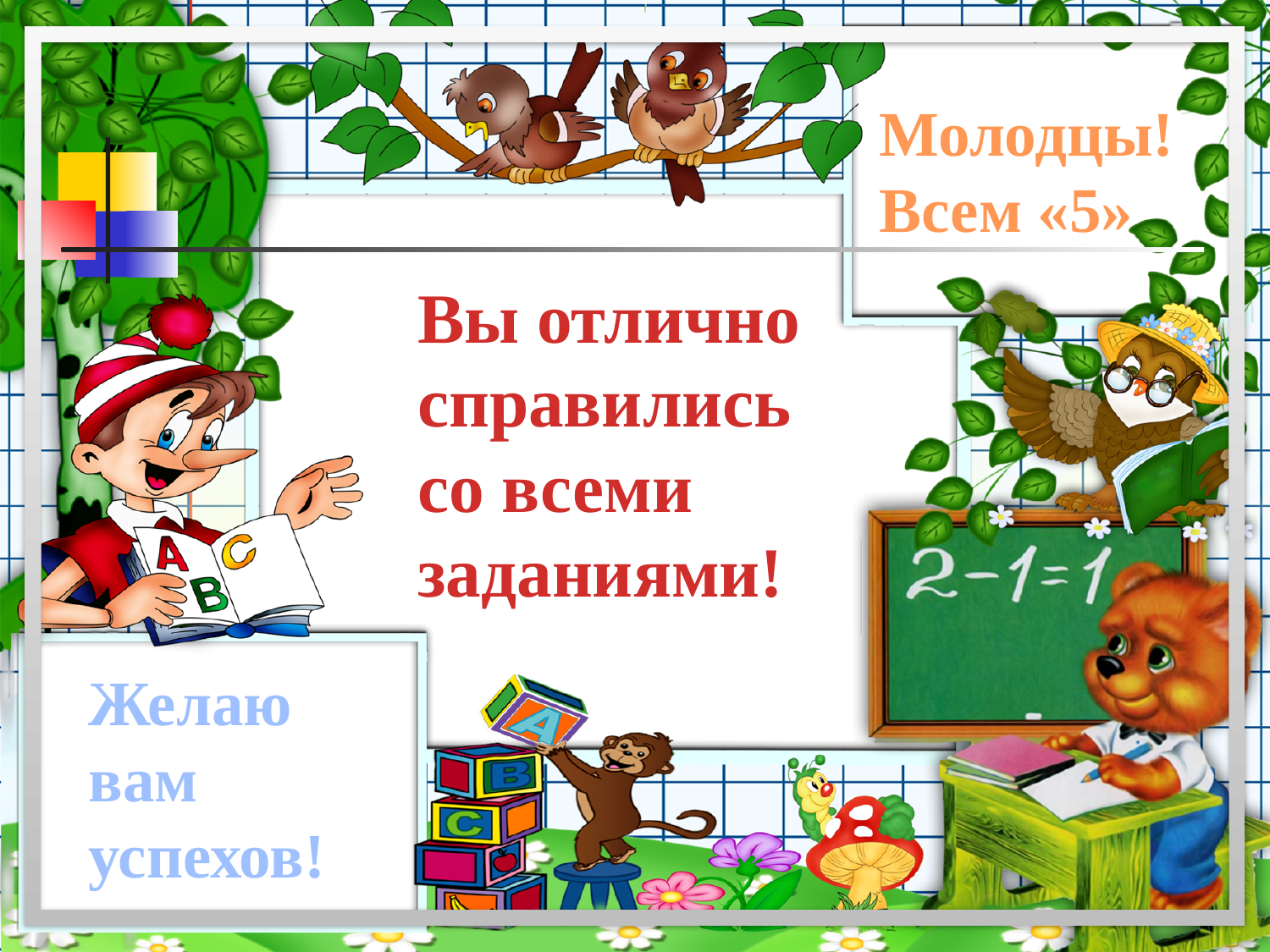

Молодцы!
Всем «5»
Вы отлично справились со всеми заданиями!
Желаю
вам
успехов!